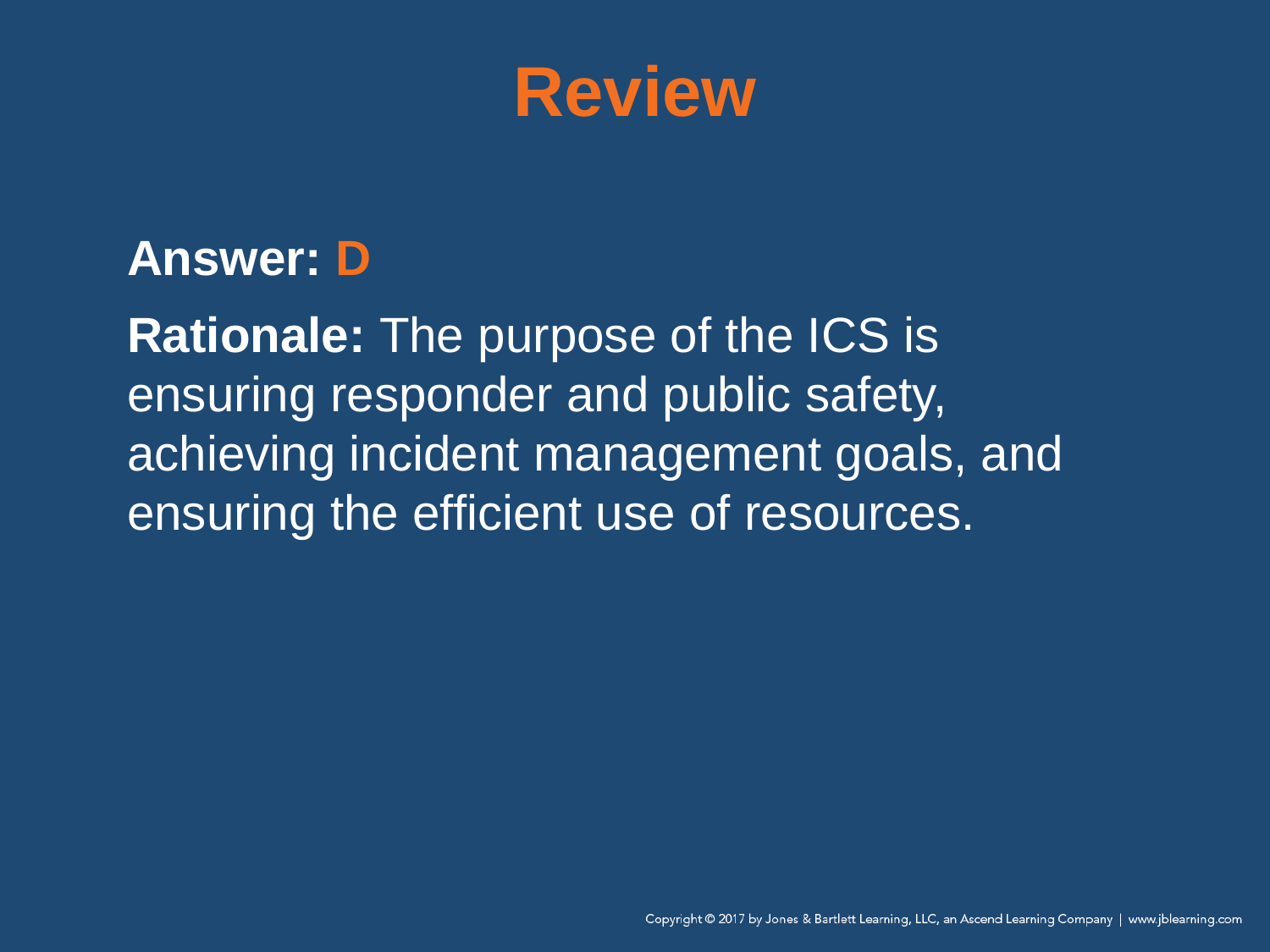

# Review
Answer: D
Rationale: The purpose of the ICS is ensuring responder and public safety, achieving incident management goals, and ensuring the efficient use of resources.